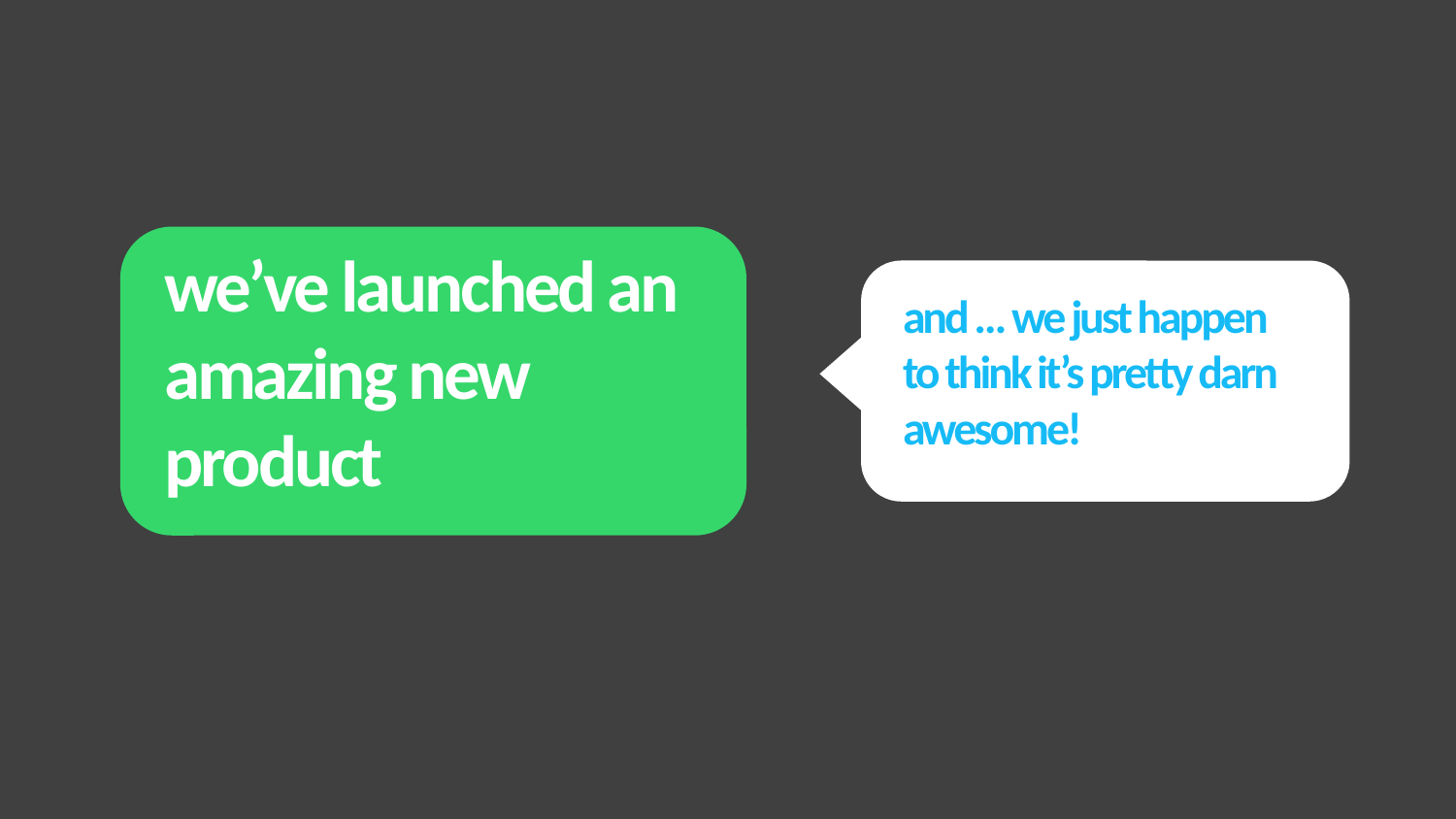

we’ve launched an amazing new product

and … we just happen to think it’s pretty darn awesome!